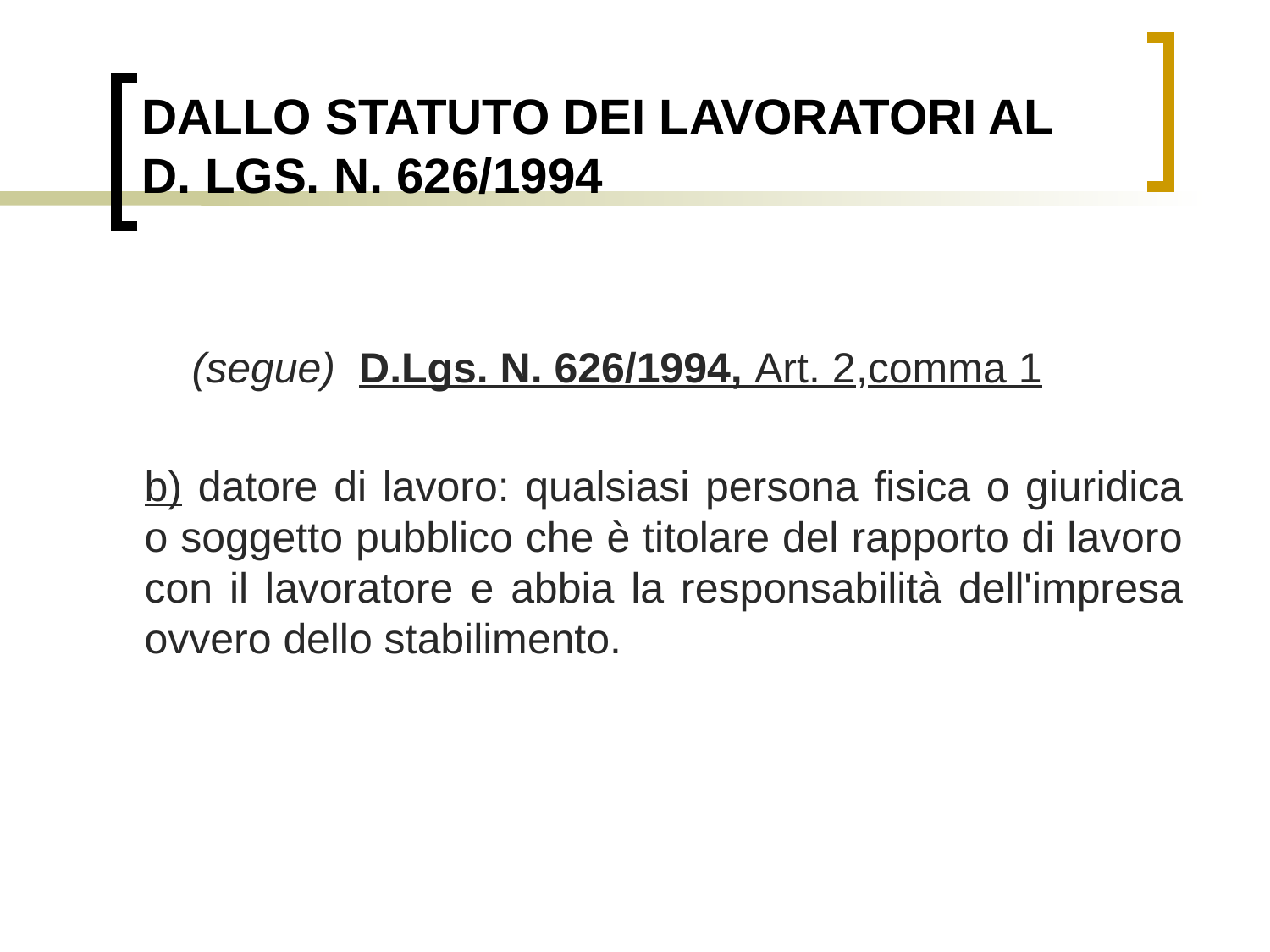

# DALLO STATUTO DEI LAVORATORI AL D. LGS. N. 626/1994

    (segue)  D.Lgs. N. 626/1994, Art. 2,comma 1

b) datore di lavoro: qualsiasi persona fisica o giuridica o soggetto pubblico che è titolare del rapporto di lavoro con il lavoratore e abbia la responsabilità dell'impresa ovvero dello stabilimento.